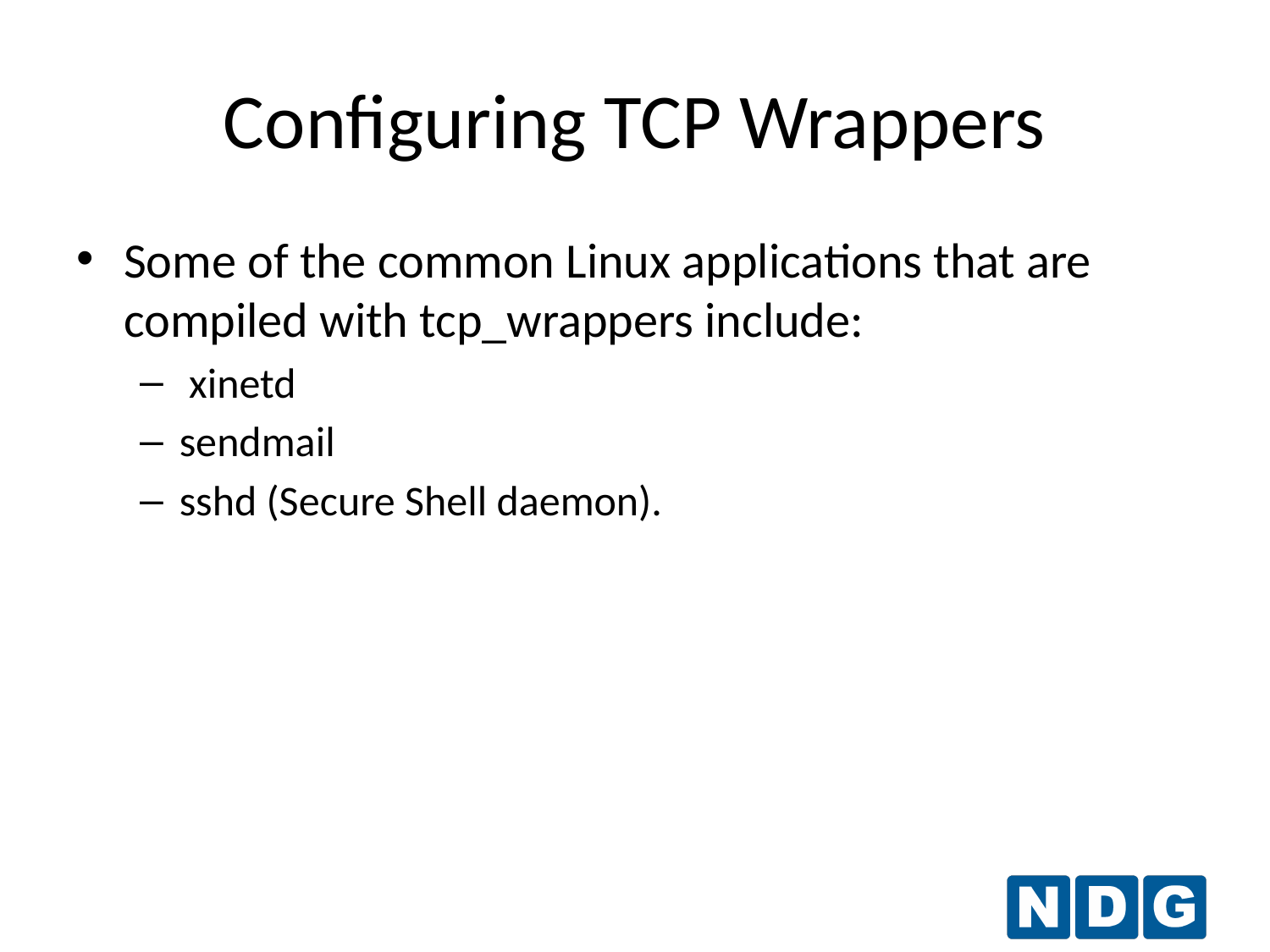

# Configuring TCP Wrappers
Some of the common Linux applications that are compiled with tcp_wrappers include:
 xinetd
sendmail
sshd (Secure Shell daemon).